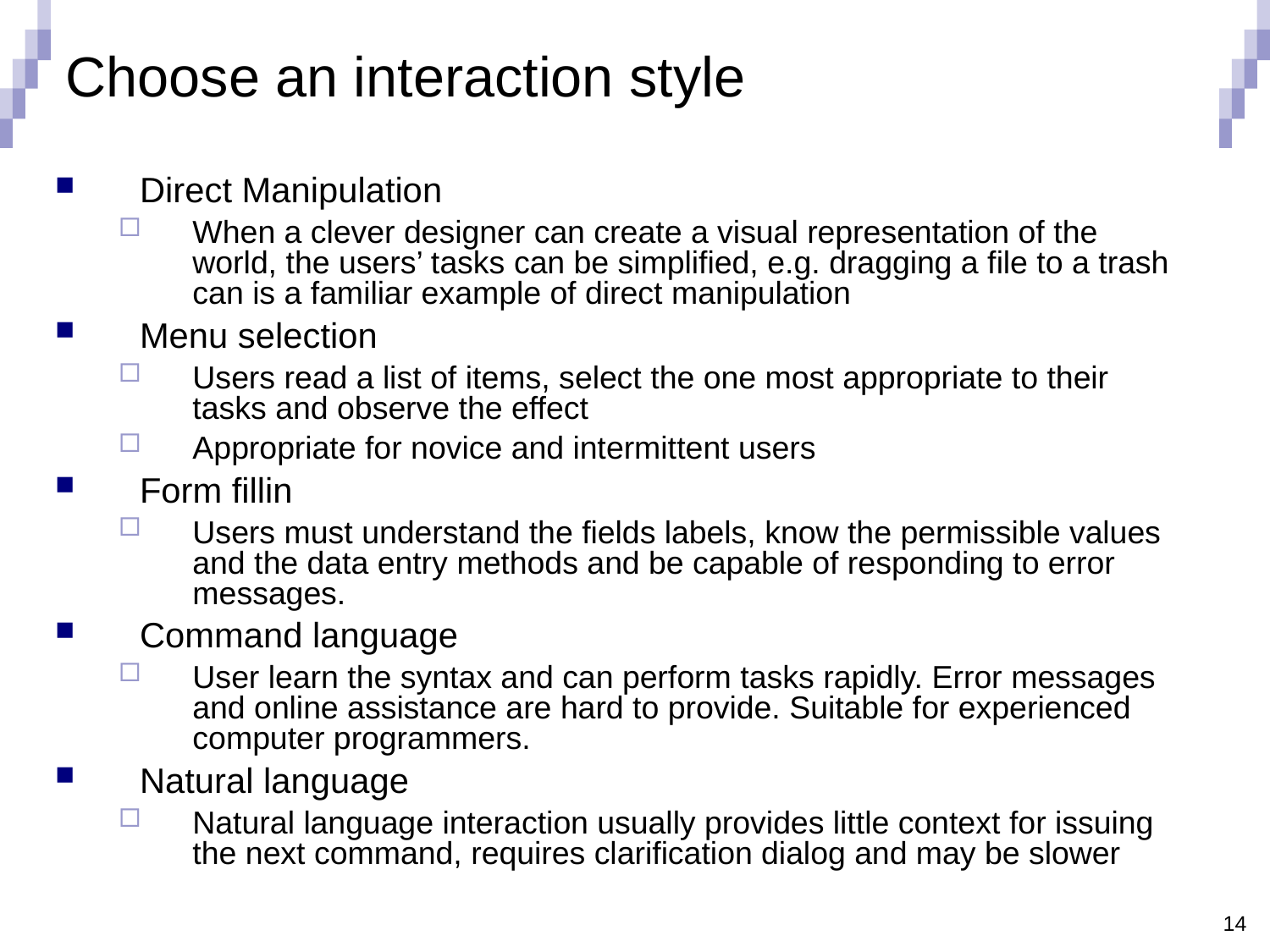

# Choose an interaction style
Direct Manipulation
When a clever designer can create a visual representation of the world, the users’ tasks can be simplified, e.g. dragging a file to a trash can is a familiar example of direct manipulation
Menu selection
Users read a list of items, select the one most appropriate to their tasks and observe the effect
Appropriate for novice and intermittent users
Form fillin
Users must understand the fields labels, know the permissible values and the data entry methods and be capable of responding to error messages.
Command language
User learn the syntax and can perform tasks rapidly. Error messages and online assistance are hard to provide. Suitable for experienced computer programmers.
Natural language
Natural language interaction usually provides little context for issuing the next command, requires clarification dialog and may be slower
14